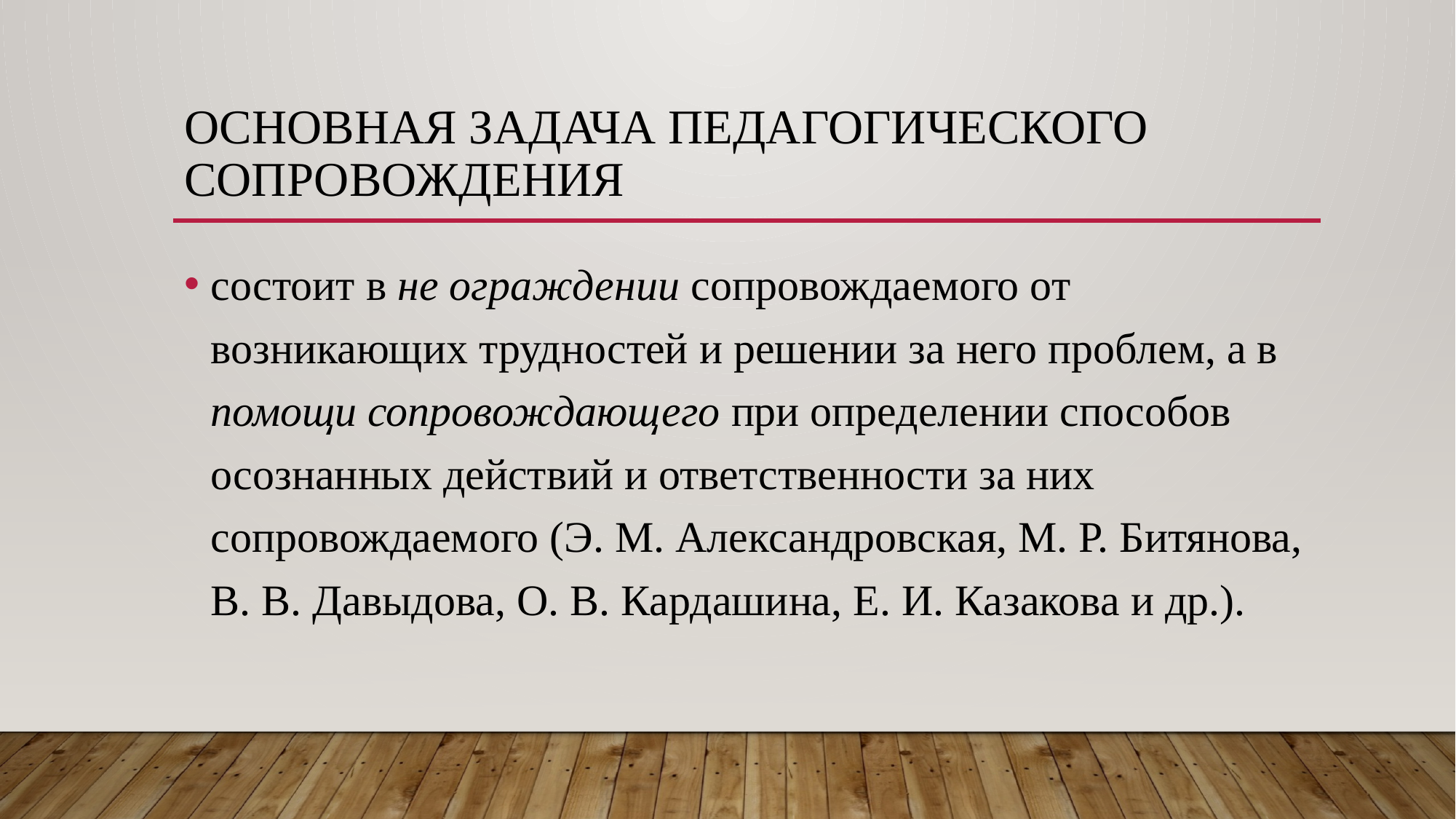

# Основная задача педагогического сопровождения
состоит в не ограждении сопровождаемого от возникающих трудностей и решении за него проблем, а в помощи сопровождающего при определении способов осознанных действий и ответственности за них сопровождаемого (Э. М. Александровская, М. Р. Битянова, В. В. Давыдова, О. В. Кардашина, Е. И. Казакова и др.).